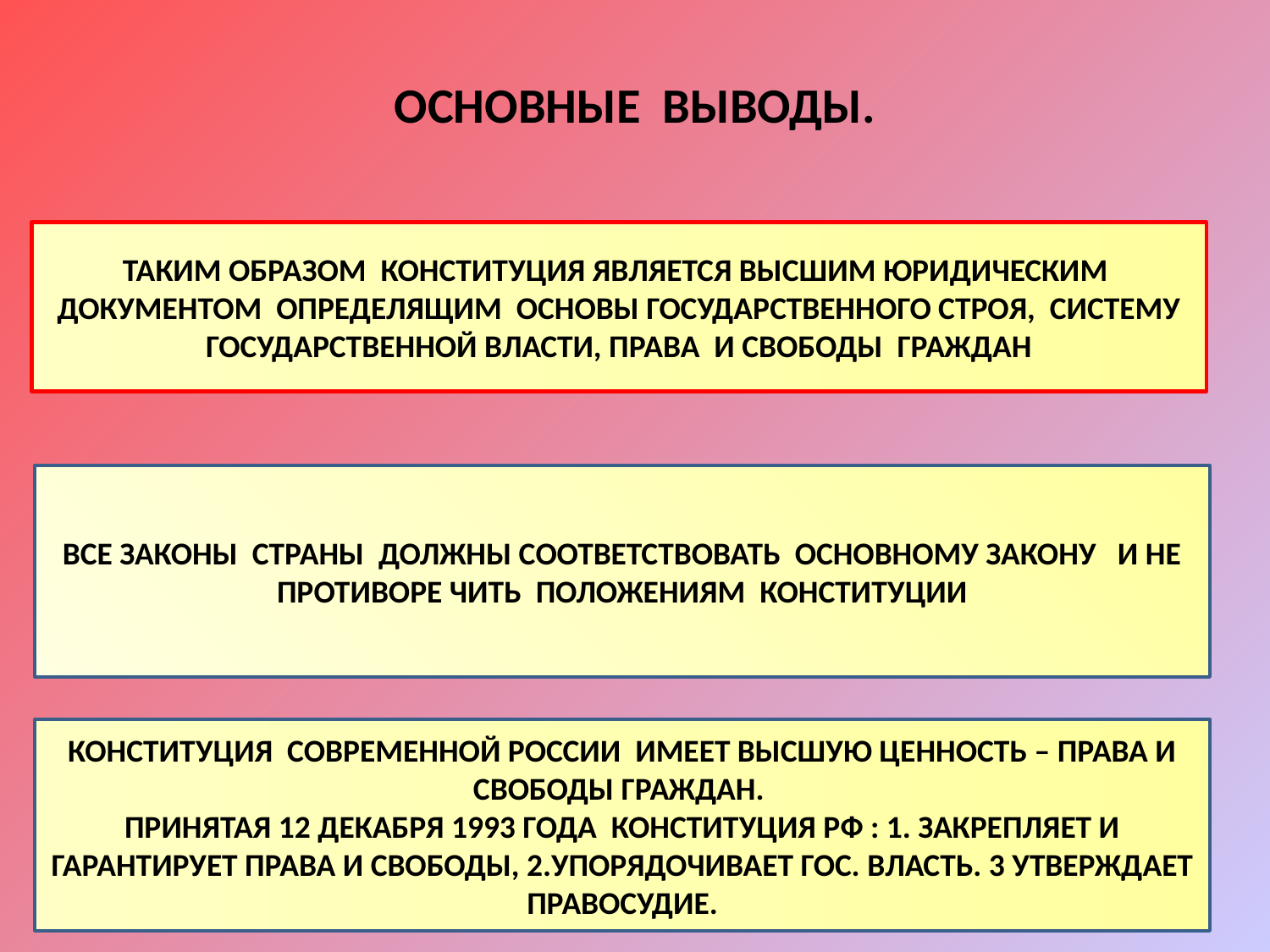

# ОСНОВНЫЕ  ВЫВОДЫ.
ТАКИМ ОБРАЗОМ  КОНСТИТУЦИЯ ЯВЛЯЕТСЯ ВЫСШИМ ЮРИДИЧЕСКИМ  ДОКУМЕНТОМ  ОПРЕДЕЛЯЩИМ  ОСНОВЫ ГОСУДАРСТВЕННОГО СТРОЯ,  СИСТЕМУ ГОСУДАРСТВЕННОЙ ВЛАСТИ, ПРАВА  И СВОБОДЫ  ГРАЖДАН
ВСЕ ЗАКОНЫ  СТРАНЫ  ДОЛЖНЫ СООТВЕТСТВОВАТЬ  ОСНОВНОМУ ЗАКОНУ   И НЕ ПРОТИВОРЕ ЧИТЬ  ПОЛОЖЕНИЯМ  КОНСТИТУЦИИ
КОНСТИТУЦИЯ  СОВРЕМЕННОЙ РОССИИ  ИМЕЕТ ВЫСШУЮ ЦЕННОСТЬ – ПРАВА И СВОБОДЫ ГРАЖДАН.
ПРИНЯТАЯ 12 ДЕКАБРЯ 1993 ГОДА  КОНСТИТУЦИЯ РФ : 1. ЗАКРЕПЛЯЕТ И ГАРАНТИРУЕТ ПРАВА И СВОБОДЫ, 2.УПОРЯДОЧИВАЕТ ГОС. ВЛАСТЬ. 3 УТВЕРЖДАЕТ ПРАВОСУДИЕ.